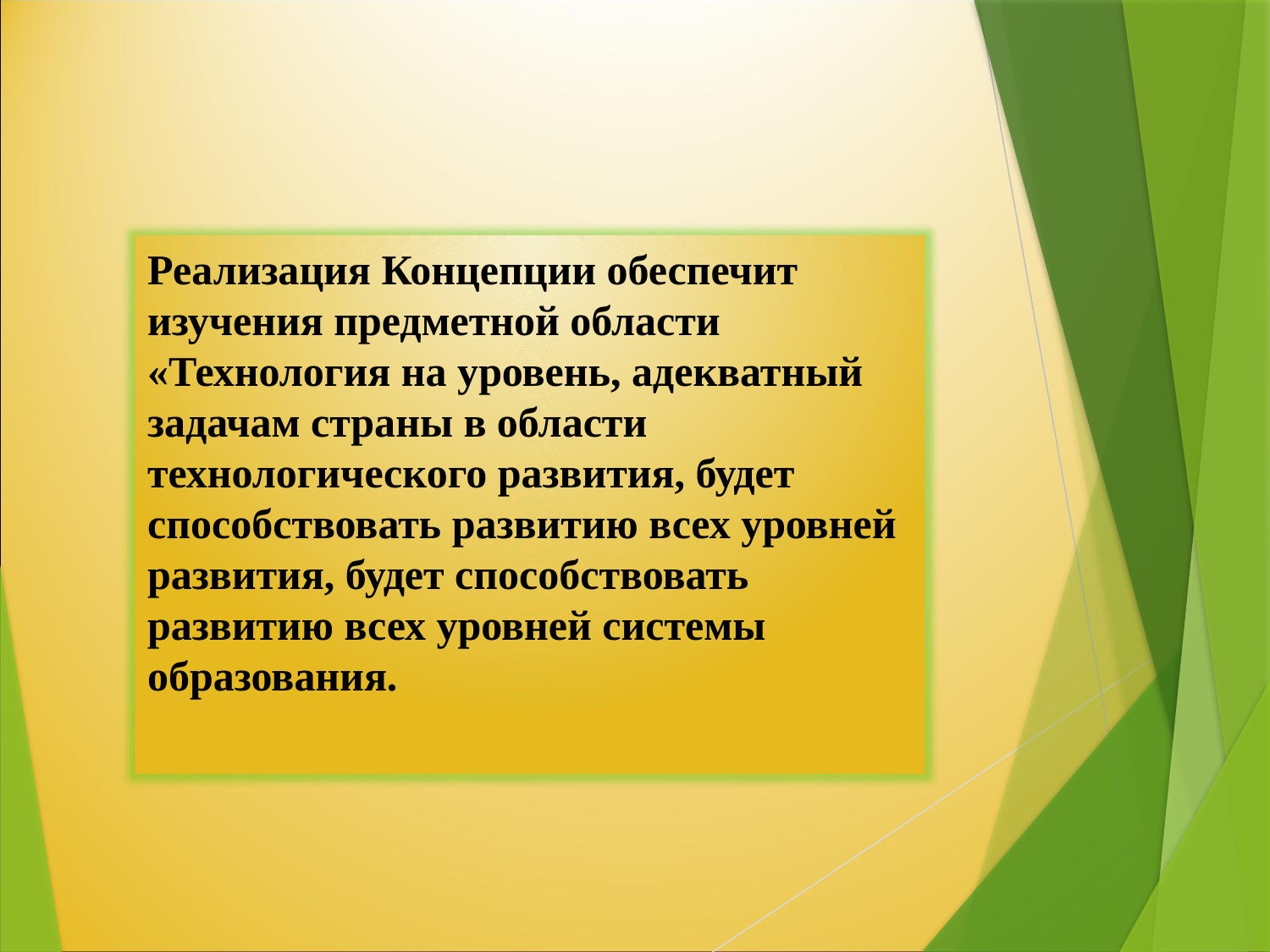

Реализация Концепции обеспечит изучения предметной области «Технология на уровень, адекватный задачам страны в области технологического развития, будет способствовать развитию всех уровней развития, будет способствовать развитию всех уровней системы образования.